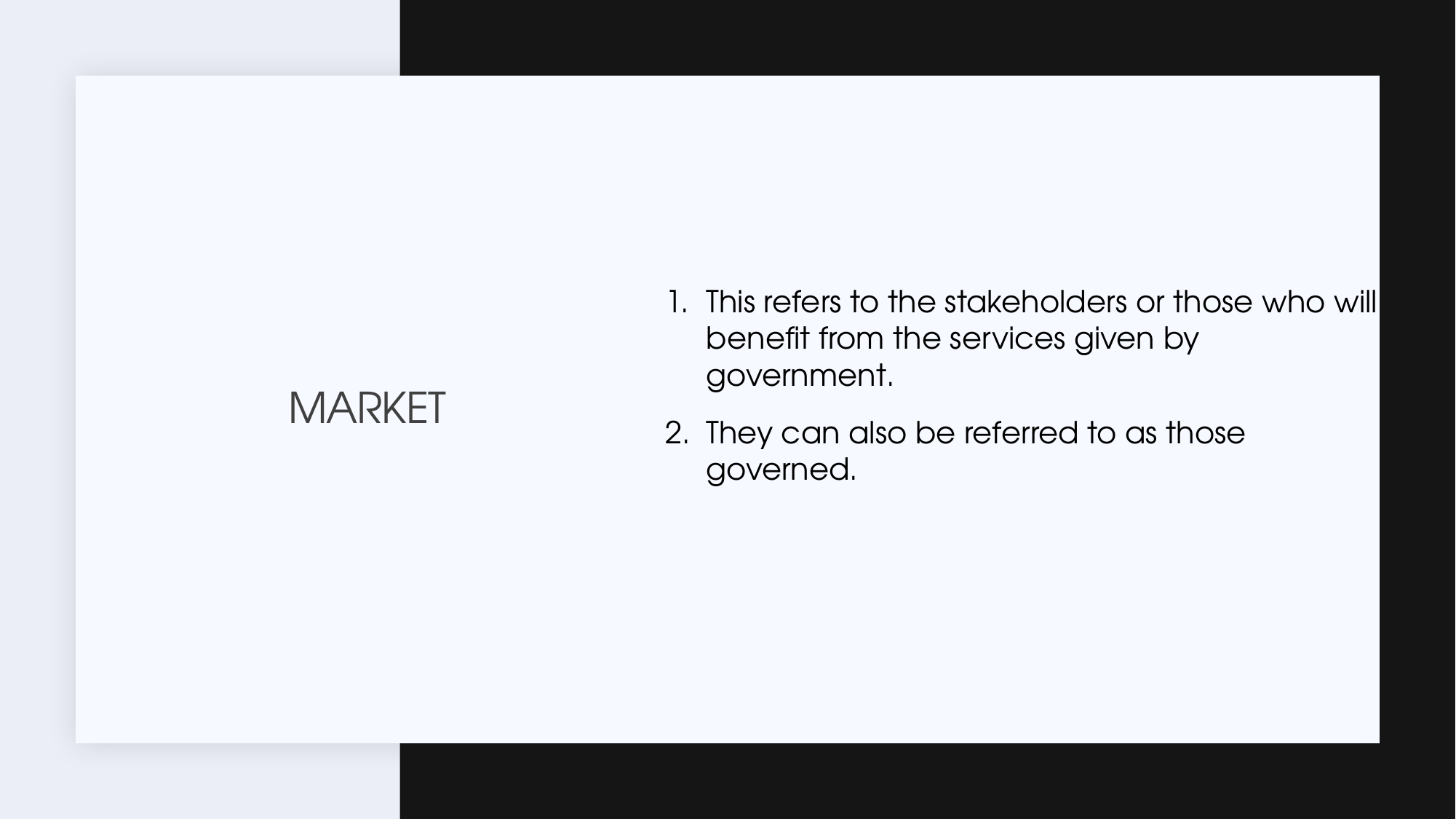

This refers to the stakeholders or those who will benefit from the services given by government.
They can also be referred to as those governed.

# Market